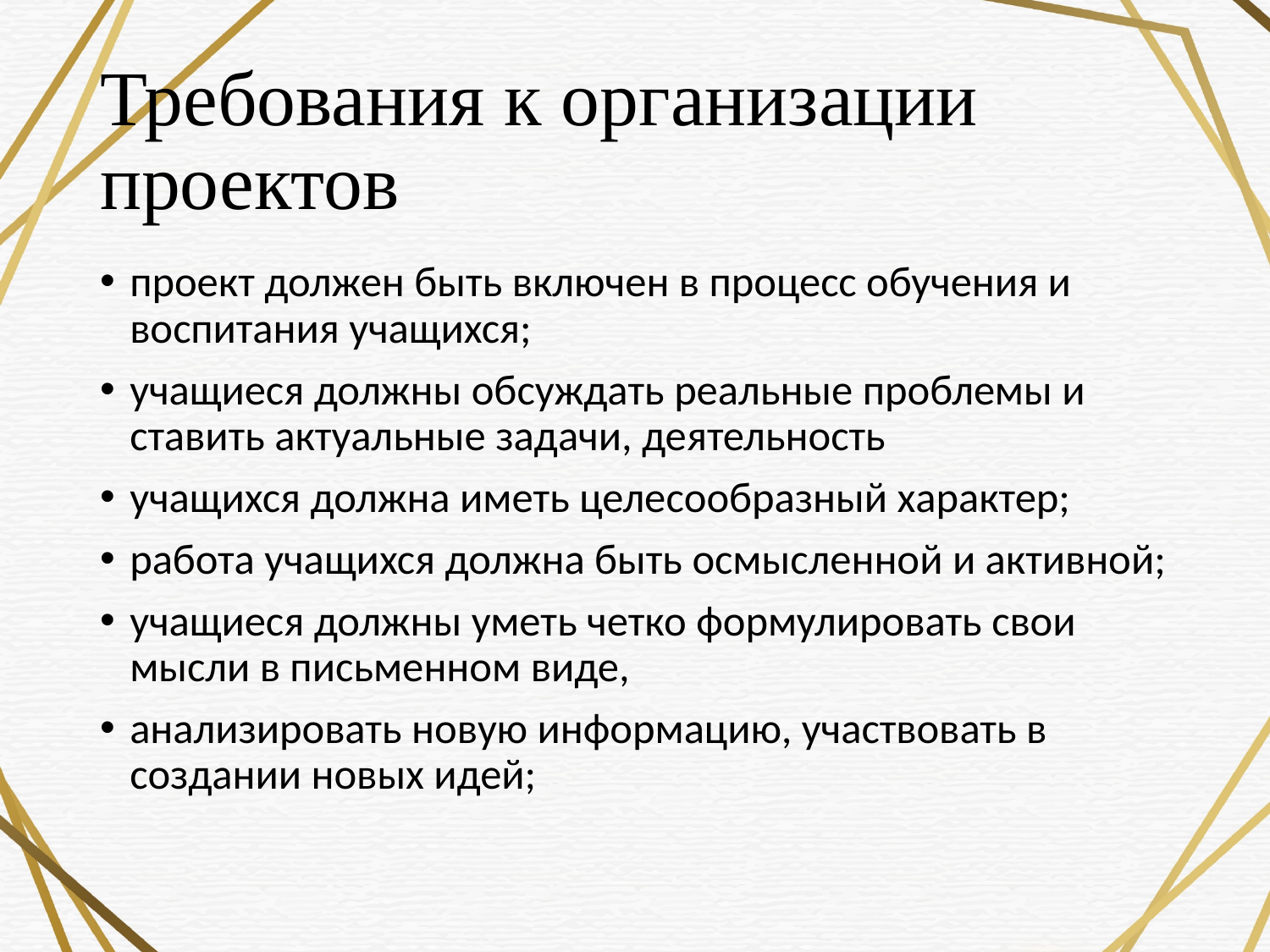

# Требования к организации проектов
проект должен быть включен в процесс обучения и воспитания учащихся;
учащиеся должны обсуждать реальные проблемы и ставить актуальные задачи, деятельность
учащихся должна иметь целесообразный характер;
работа учащихся должна быть осмысленной и активной;
учащиеся должны уметь четко формулировать свои мысли в письменном виде,
анализировать новую информацию, участвовать в создании новых идей;